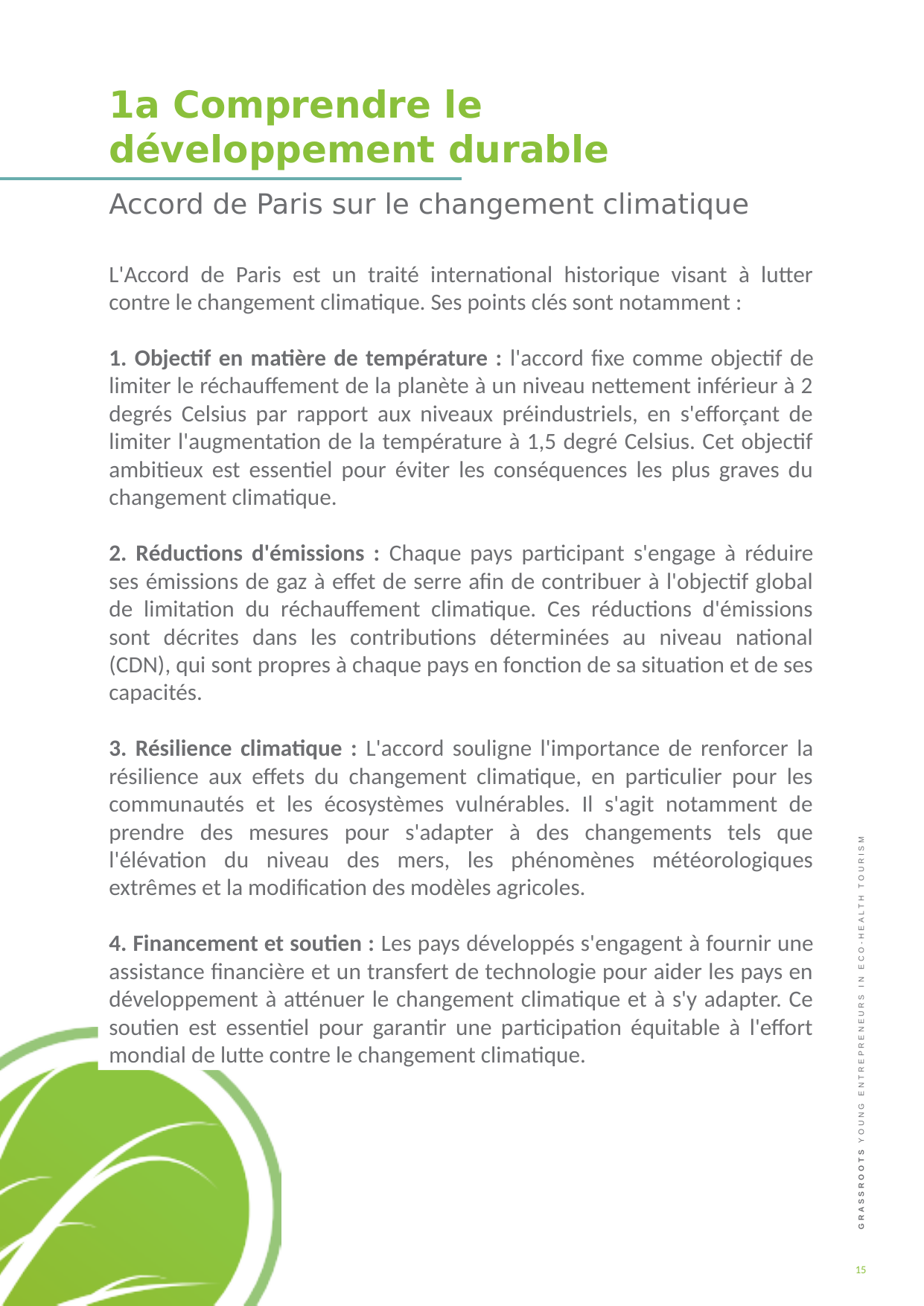

1a Comprendre le développement durable
Accord de Paris sur le changement climatique
L'Accord de Paris est un traité international historique visant à lutter contre le changement climatique. Ses points clés sont notamment :

1. Objectif en matière de température : l'accord fixe comme objectif de limiter le réchauffement de la planète à un niveau nettement inférieur à 2 degrés Celsius par rapport aux niveaux préindustriels, en s'efforçant de limiter l'augmentation de la température à 1,5 degré Celsius. Cet objectif ambitieux est essentiel pour éviter les conséquences les plus graves du changement climatique.

2. Réductions d'émissions : Chaque pays participant s'engage à réduire ses émissions de gaz à effet de serre afin de contribuer à l'objectif global de limitation du réchauffement climatique. Ces réductions d'émissions sont décrites dans les contributions déterminées au niveau national (CDN), qui sont propres à chaque pays en fonction de sa situation et de ses capacités.

3. Résilience climatique : L'accord souligne l'importance de renforcer la résilience aux effets du changement climatique, en particulier pour les communautés et les écosystèmes vulnérables. Il s'agit notamment de prendre des mesures pour s'adapter à des changements tels que l'élévation du niveau des mers, les phénomènes météorologiques extrêmes et la modification des modèles agricoles.

4. Financement et soutien : Les pays développés s'engagent à fournir une assistance financière et un transfert de technologie pour aider les pays en développement à atténuer le changement climatique et à s'y adapter. Ce soutien est essentiel pour garantir une participation équitable à l'effort mondial de lutte contre le changement climatique.

15